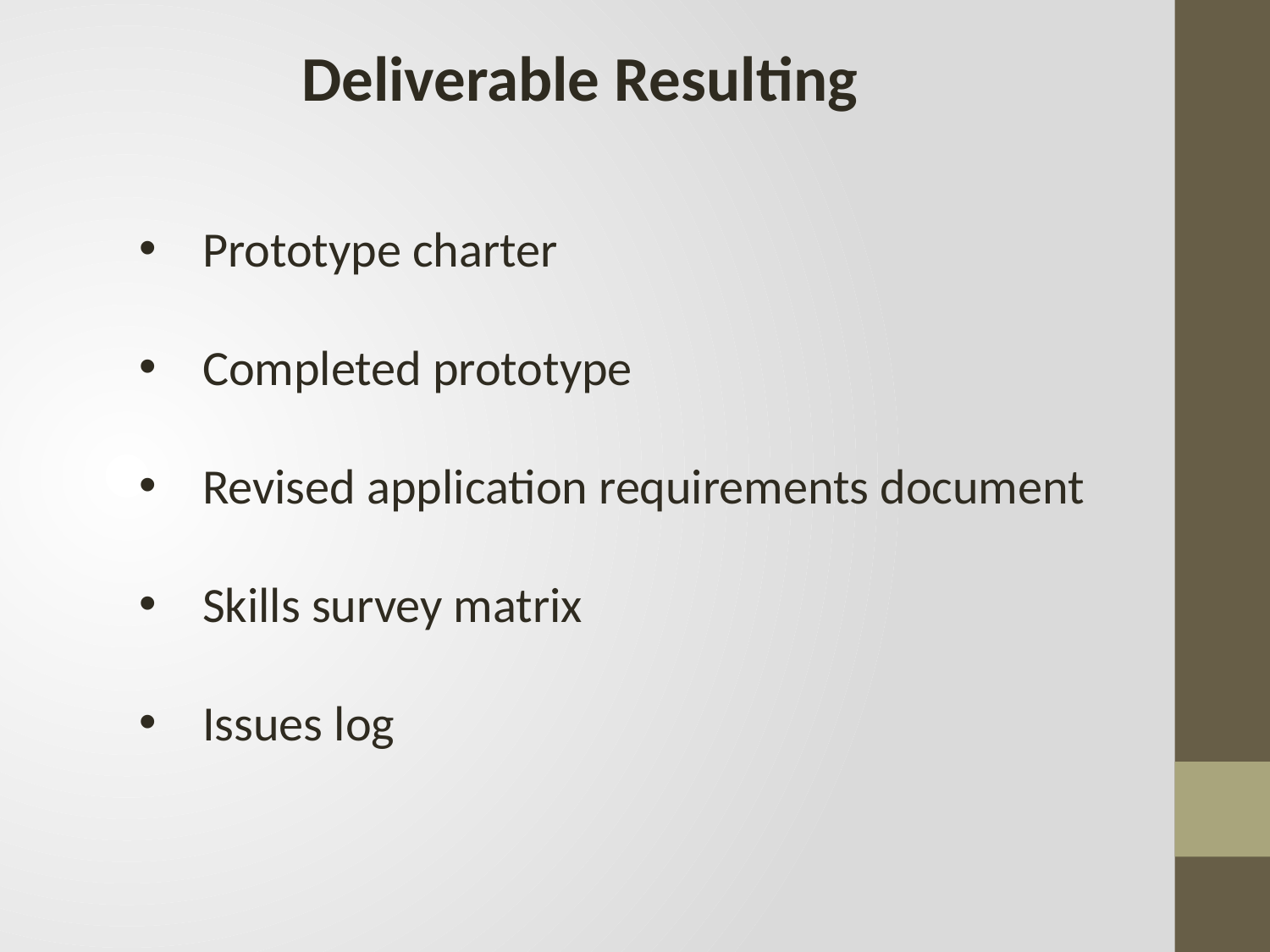

Deliverable Resulting
Prototype charter

Completed prototype

Revised application requirements document

Skills survey matrix

Issues log